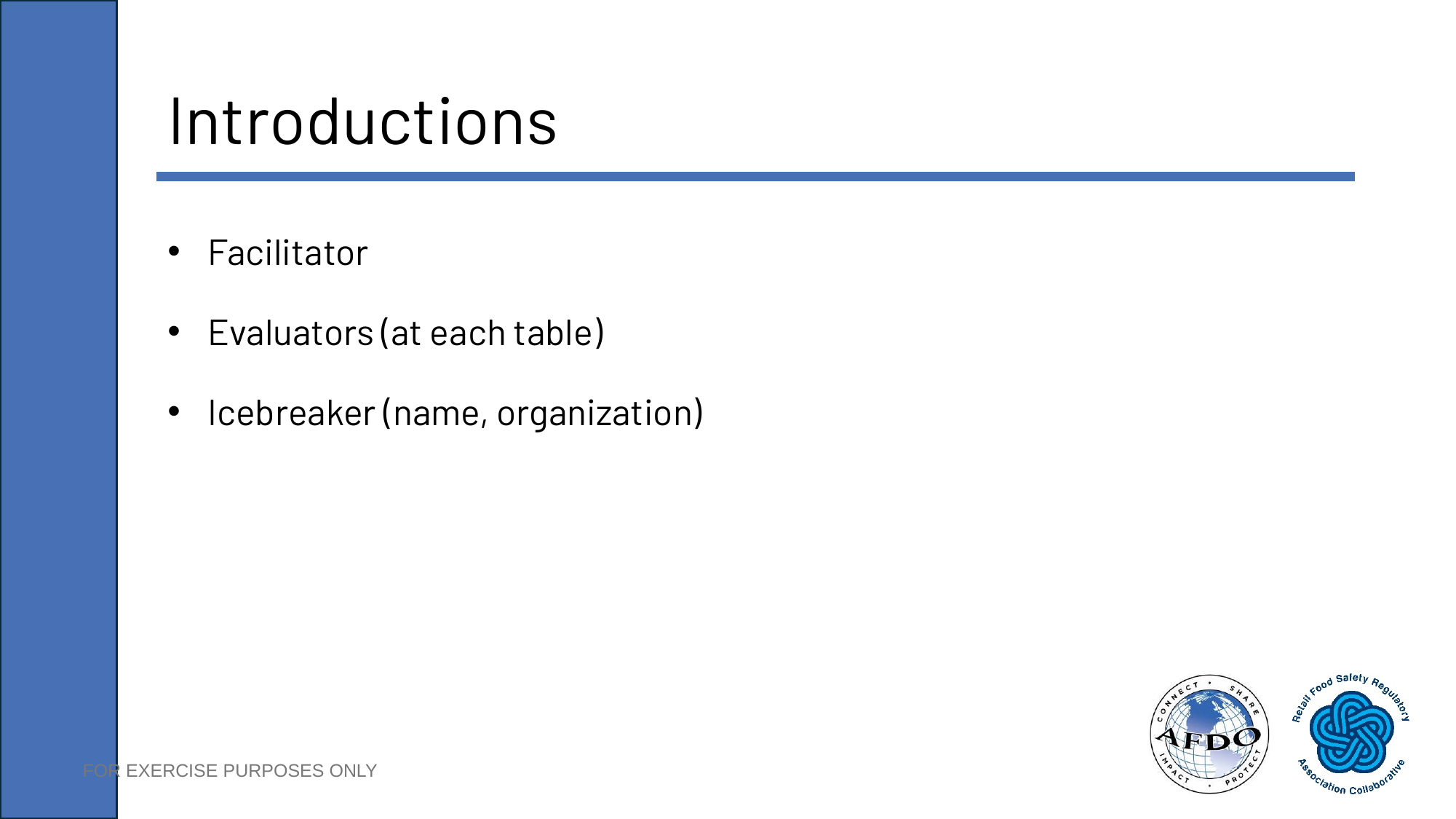

# Introductions
Facilitator
Evaluators (at each table)
Icebreaker (name, organization)
FOR EXERCISE PURPOSES ONLY